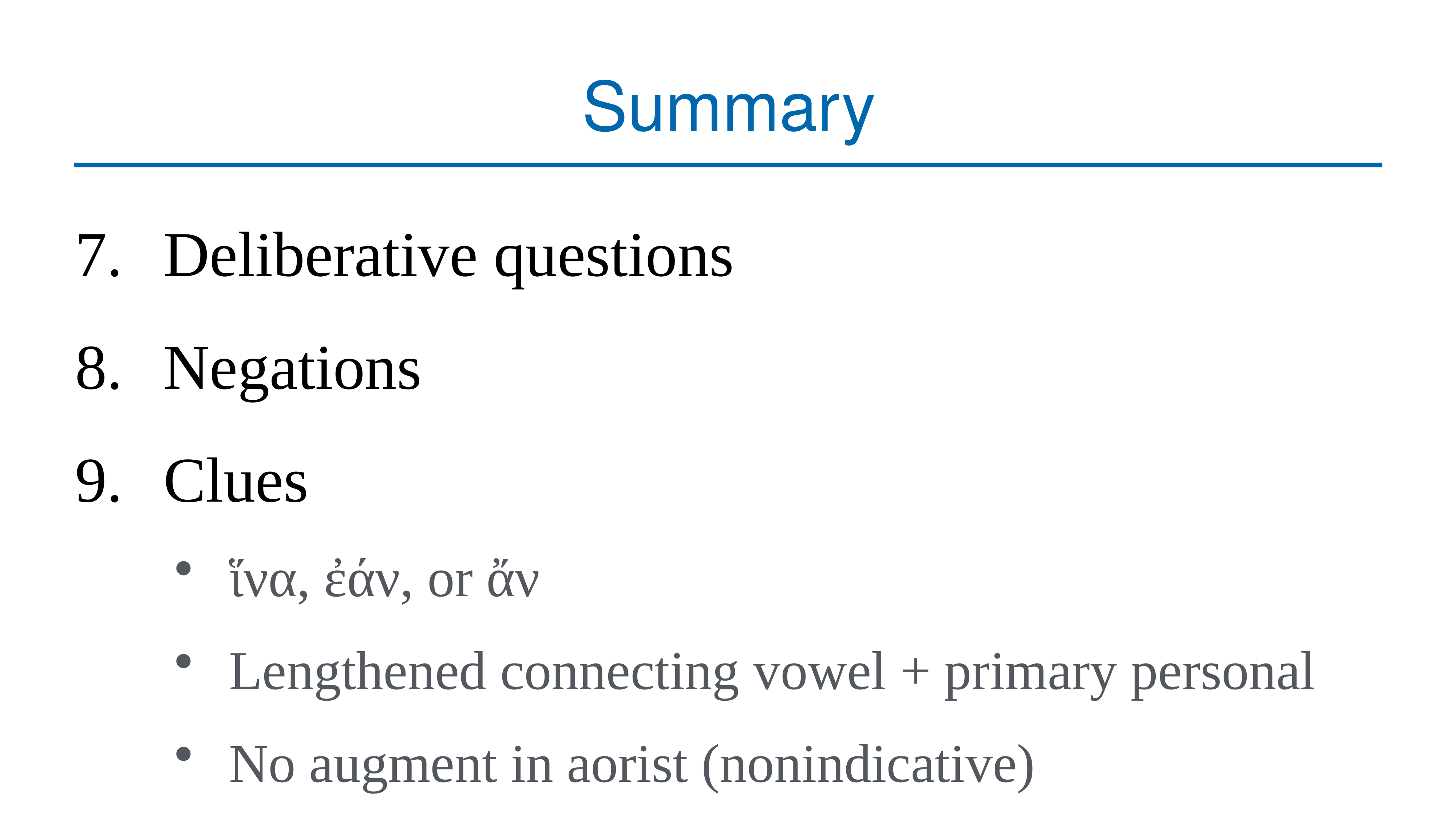

# Summary
Deliberative questions
Negations
Clues
ἵνα, ἐάν, or ἄν
Lengthened connecting vowel + primary personal
No augment in aorist (nonindicative)